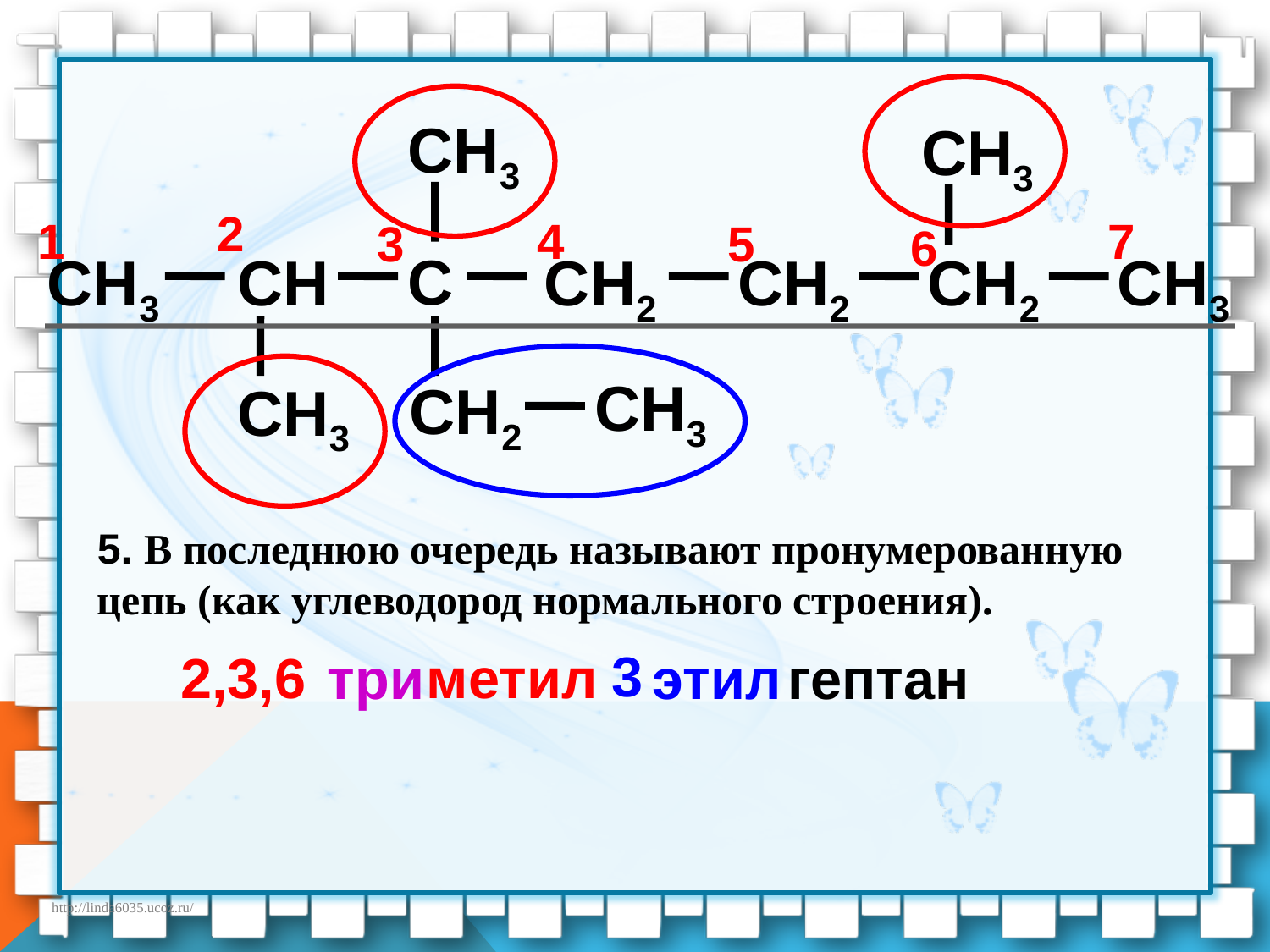

CH3
CH3
2
1
4
7
3
5
6

C
CH3
CH
CH2
CH2
CH2
CH3

CH3
CH2
CH3

5. В последнюю очередь называют пронумерованную цепь (как углеводород нормального строения).
3
2,3,6
метил
три
этил
гептан